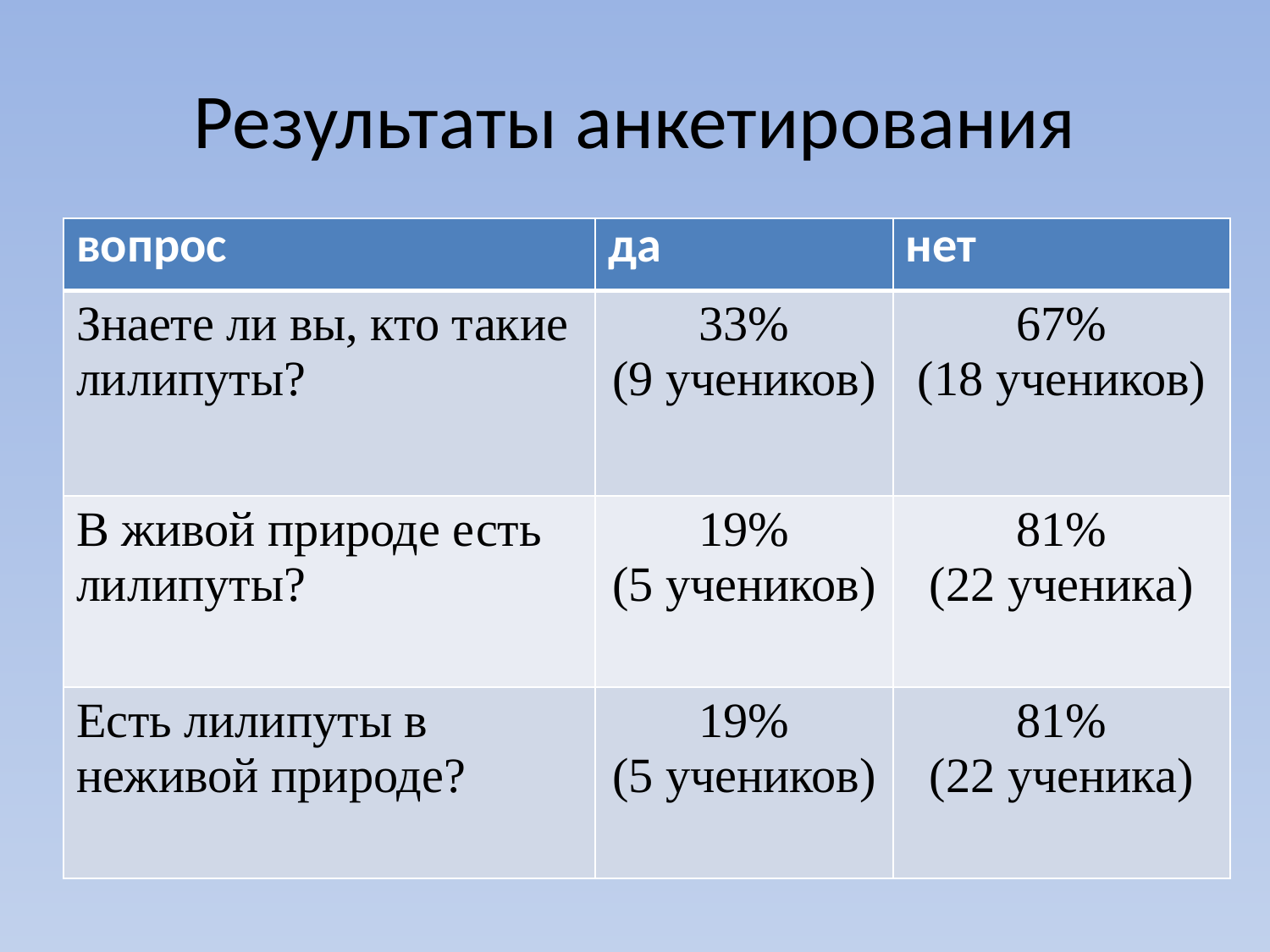

# Результаты анкетирования
| вопрос | да | нет |
| --- | --- | --- |
| Знаете ли вы, кто такие лилипуты? | 33% (9 учеников) | 67% (18 учеников) |
| В живой природе есть лилипуты? | 19% (5 учеников) | 81% (22 ученика) |
| Есть лилипуты в неживой природе? | 19% (5 учеников) | 81% (22 ученика) |